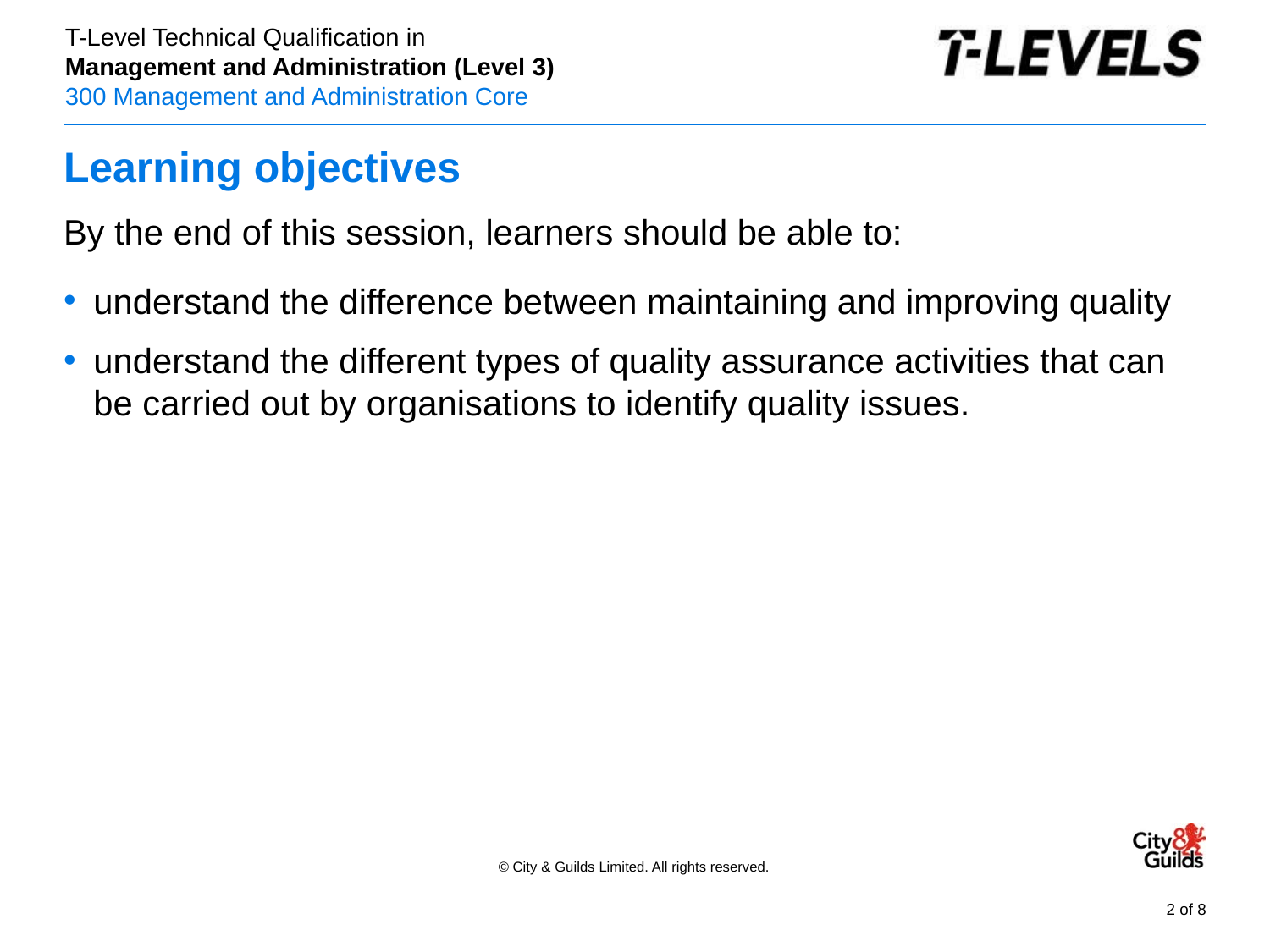

# Learning objectives
By the end of this session, learners should be able to:
understand the difference between maintaining and improving quality
understand the different types of quality assurance activities that can be carried out by organisations to identify quality issues.